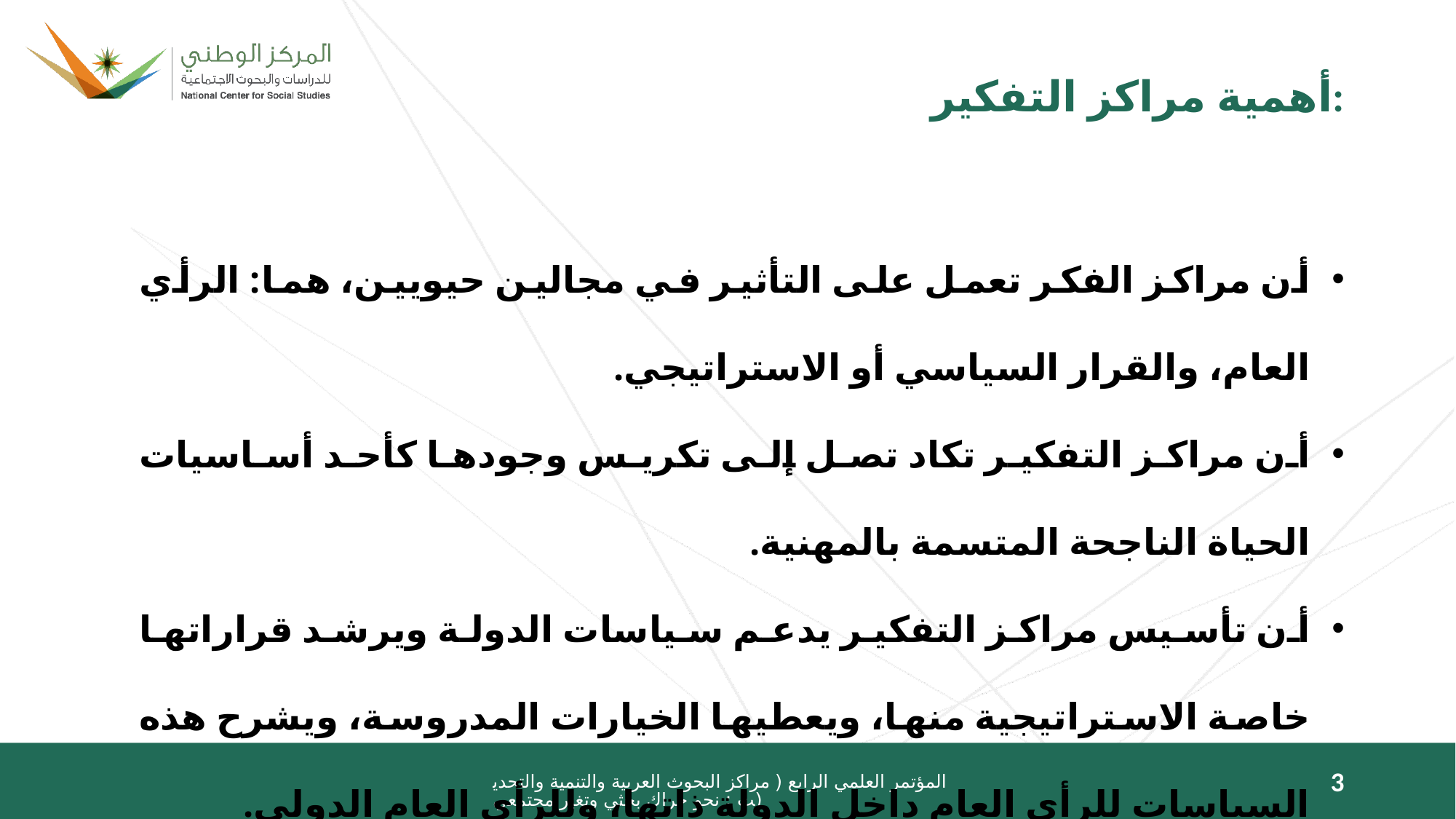

أهمية مراكز التفكير:
أن مراكز الفكر تعمل على التأثير في مجالين حيويين، هما: الرأي العام، والقرار السياسي أو الاستراتيجي.
أن مراكز التفكير تكاد تصل إلى تكريس وجودها كأحد أساسيات الحياة الناجحة المتسمة بالمهنية.
أن تأسيس مراكز التفكير يدعم سياسات الدولة ويرشد قراراتها خاصة الاستراتيجية منها، ويعطيها الخيارات المدروسة، ويشرح هذه السياسات للرأي العام داخل الدولة ذاتها، وللرأي العام الدولي.
المؤتمر العلمي الرابع ( مراكز البحوث العربية والتنمية والتحديث : نحو حراك بحثي وتغير مجتمعي)
3